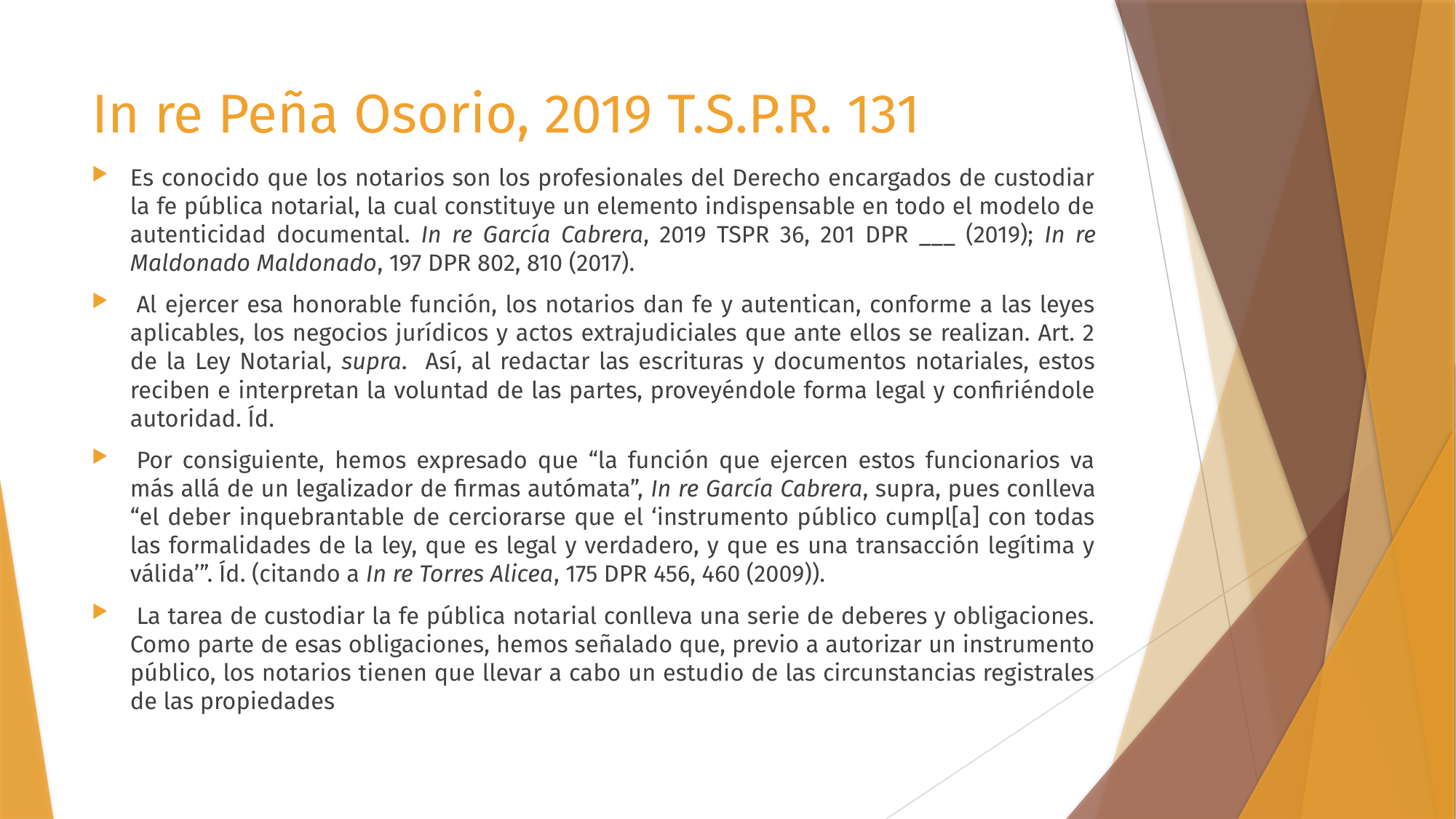

# In re Peña Osorio, 2019 T.S.P.R. 131
Es conocido que los notarios son los profesionales del Derecho encargados de custodiar la fe pública notarial, la cual constituye un elemento indispensable en todo el modelo de autenticidad documental. In re García Cabrera, 2019 TSPR 36, 201 DPR ___ (2019); In re Maldonado Maldonado, 197 DPR 802, 810 (2017).
 Al ejercer esa honorable función, los notarios dan fe y autentican, conforme a las leyes aplicables, los negocios jurídicos y actos extrajudiciales que ante ellos se realizan. Art. 2 de la Ley Notarial, supra.  Así, al redactar las escrituras y documentos notariales, estos reciben e interpretan la voluntad de las partes, proveyéndole forma legal y confiriéndole autoridad. Íd.
 Por consiguiente, hemos expresado que “la función que ejercen estos funcionarios va más allá de un legalizador de firmas autómata”, In re García Cabrera, supra, pues conlleva “el deber inquebrantable de cerciorarse que el ‘instrumento público cumpl[a] con todas las formalidades de la ley, que es legal y verdadero, y que es una transacción legítima y válida’”. Íd. (citando a In re Torres Alicea, 175 DPR 456, 460 (2009)).
 La tarea de custodiar la fe pública notarial conlleva una serie de deberes y obligaciones. Como parte de esas obligaciones, hemos señalado que, previo a autorizar un instrumento público, los notarios tienen que llevar a cabo un estudio de las circunstancias registrales de las propiedades